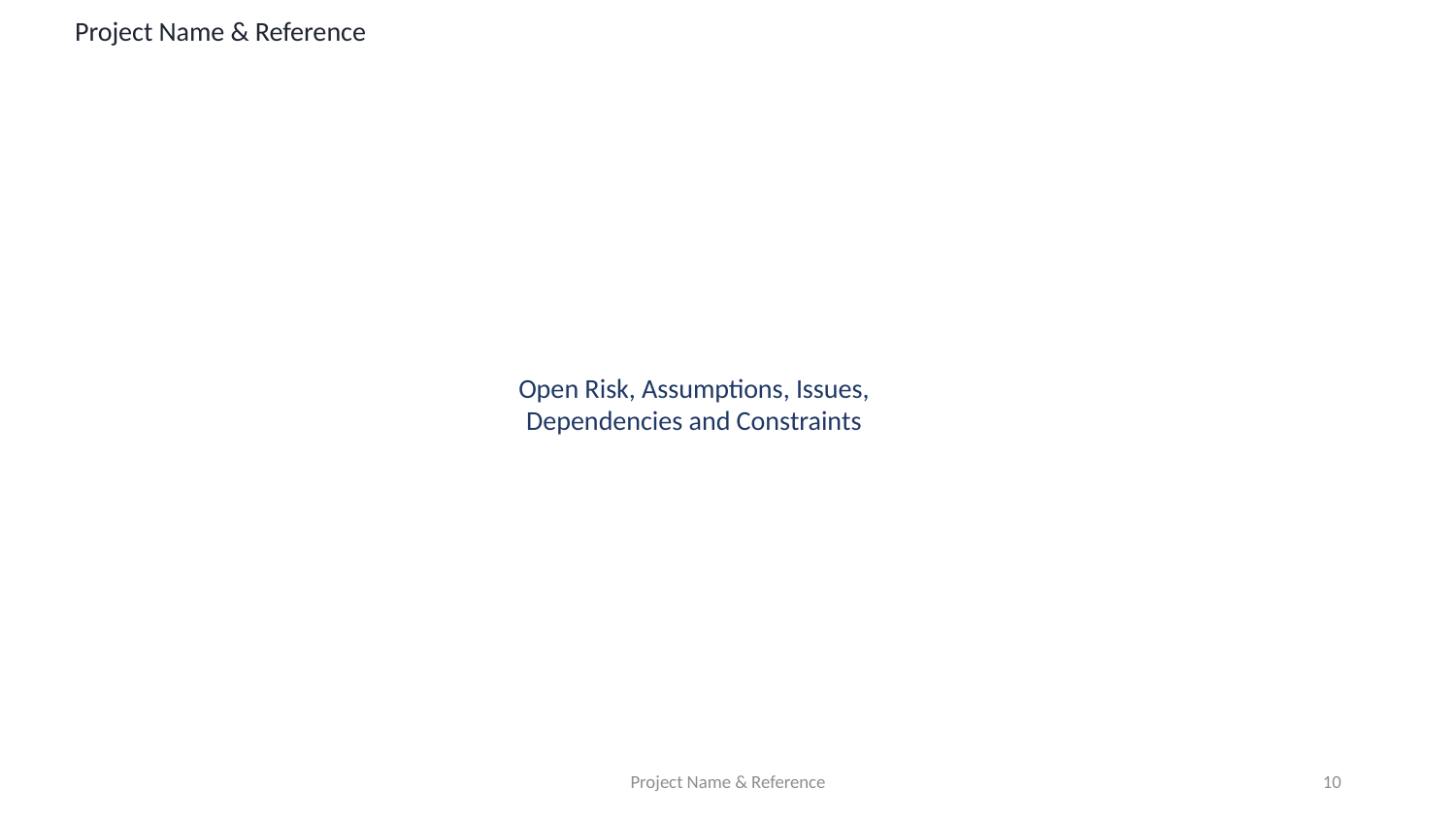

Project Name & Reference
Open Risk, Assumptions, Issues, Dependencies and Constraints
Project Name & Reference
10